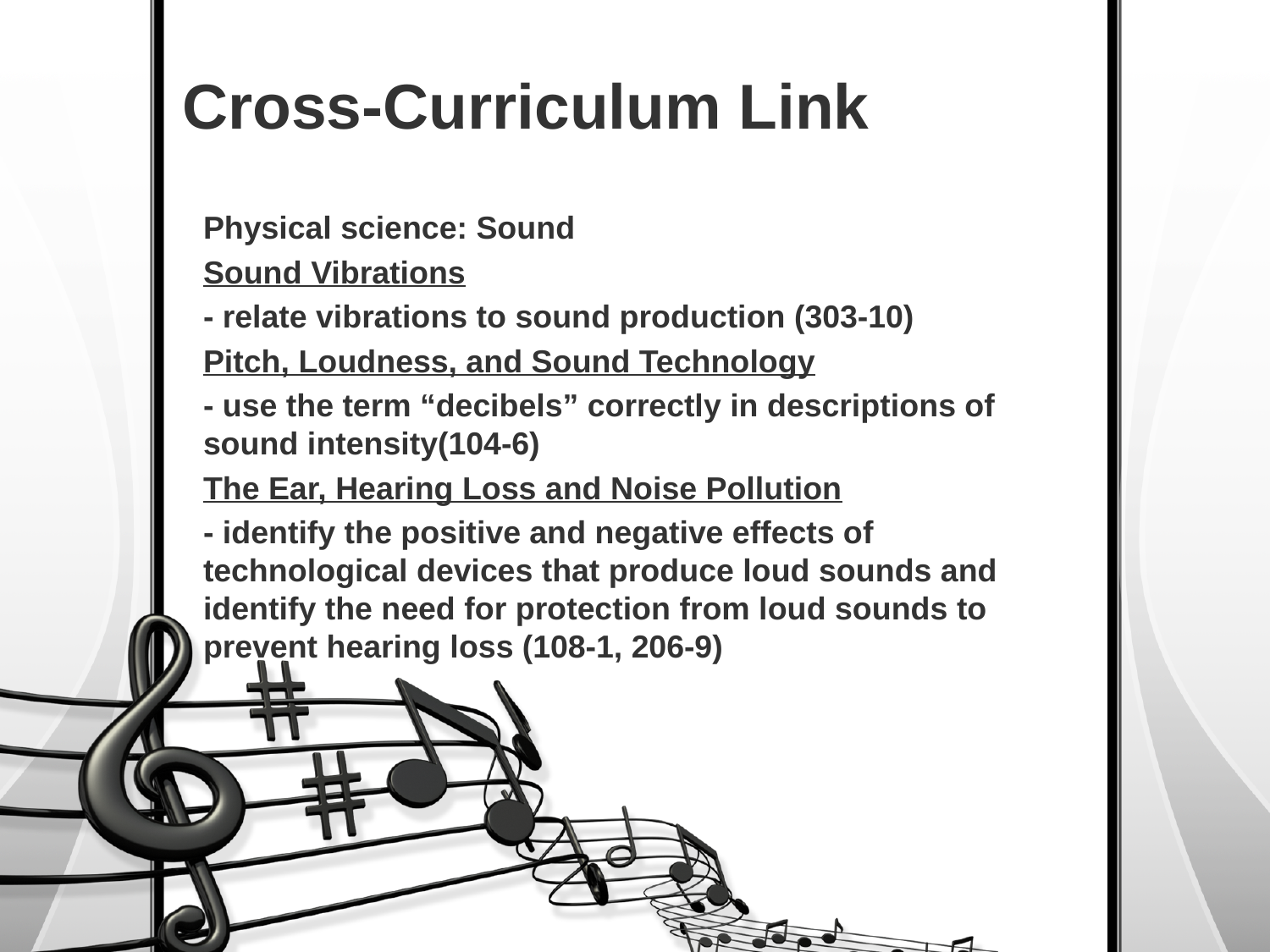

# Cross-Curriculum Link
Physical science: Sound
Sound Vibrations
- relate vibrations to sound production (303-10)
Pitch, Loudness, and Sound Technology
- use the term “decibels” correctly in descriptions of sound intensity(104-6)
The Ear, Hearing Loss and Noise Pollution
- identify the positive and negative effects of technological devices that produce loud sounds and identify the need for protection from loud sounds to prevent hearing loss (108-1, 206-9)